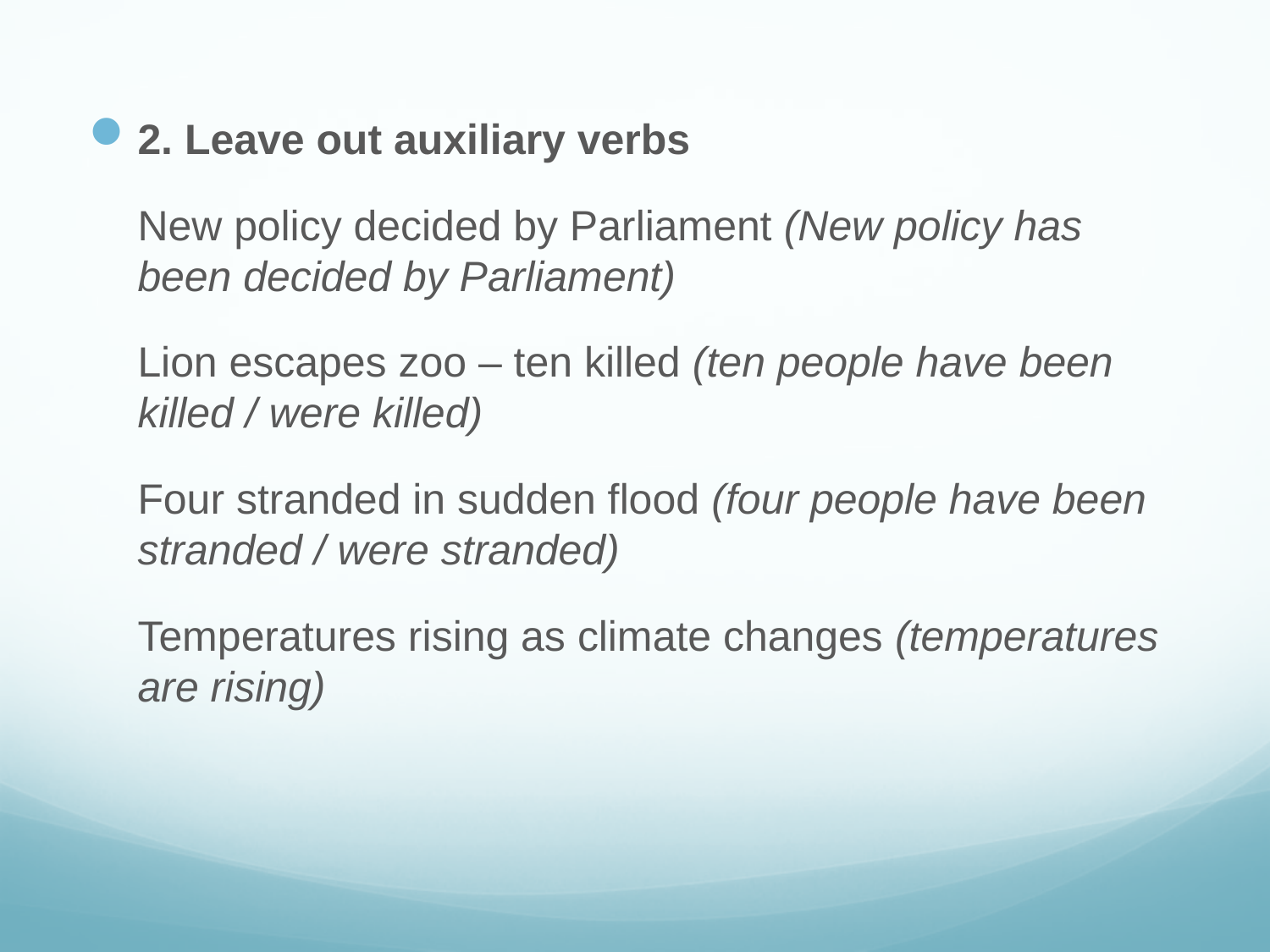

2. Leave out auxiliary verbs
	New policy decided by Parliament (New policy has been decided by Parliament)
	Lion escapes zoo – ten killed (ten people have been killed / were killed)
	Four stranded in sudden flood (four people have been stranded / were stranded)
	Temperatures rising as climate changes (temperatures are rising)